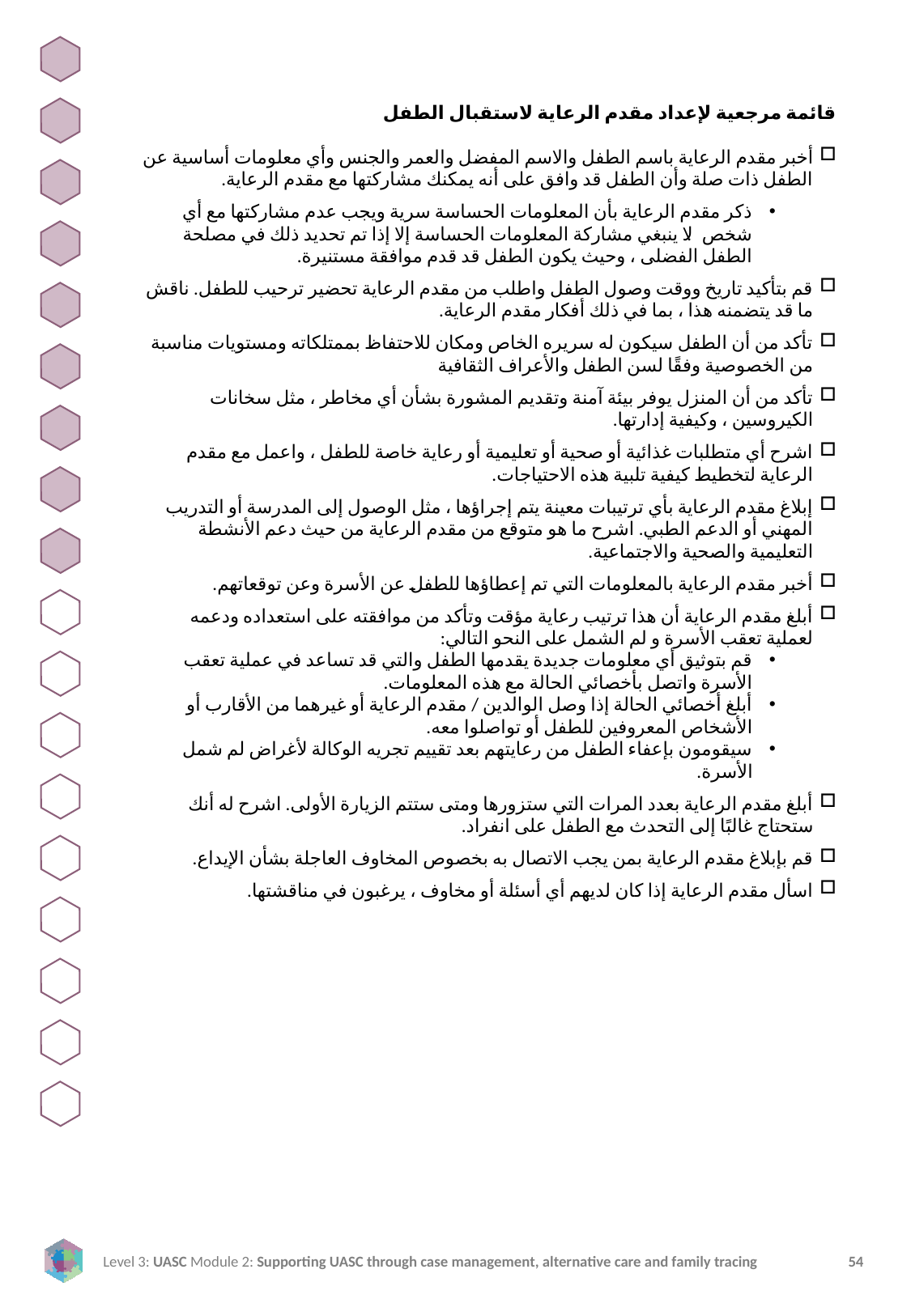

قائمة مرجعية لإعداد مقدم الرعاية لاستقبال الطفل

أخبر مقدم الرعاية باسم الطفل والاسم المفضل والعمر والجنس وأي معلومات أساسية عن الطفل ذات صلة وأن الطفل قد وافق على أنه يمكنك مشاركتها مع مقدم الرعاية.
ذكر مقدم الرعاية بأن المعلومات الحساسة سرية ويجب عدم مشاركتها مع أي شخص. لا ينبغي مشاركة المعلومات الحساسة إلا إذا تم تحديد ذلك في مصلحة الطفل الفضلى ، وحيث يكون الطفل قد قدم موافقة مستنيرة.
قم بتأكيد تاريخ ووقت وصول الطفل واطلب من مقدم الرعاية تحضير ترحيب للطفل. ناقش ما قد يتضمنه هذا ، بما في ذلك أفكار مقدم الرعاية.
تأكد من أن الطفل سيكون له سريره الخاص ومكان للاحتفاظ بممتلكاته ومستويات مناسبة من الخصوصية وفقًا لسن الطفل والأعراف الثقافية
تأكد من أن المنزل يوفر بيئة آمنة وتقديم المشورة بشأن أي مخاطر ، مثل سخانات الكيروسين ، وكيفية إدارتها.
اشرح أي متطلبات غذائية أو صحية أو تعليمية أو رعاية خاصة للطفل ، واعمل مع مقدم الرعاية لتخطيط كيفية تلبية هذه الاحتياجات.
إبلاغ مقدم الرعاية بأي ترتيبات معينة يتم إجراؤها ، مثل الوصول إلى المدرسة أو التدريب المهني أو الدعم الطبي. اشرح ما هو متوقع من مقدم الرعاية من حيث دعم الأنشطة التعليمية والصحية والاجتماعية.
أخبر مقدم الرعاية بالمعلومات التي تم إعطاؤها للطفل عن الأسرة وعن توقعاتهم.
أبلغ مقدم الرعاية أن هذا ترتيب رعاية مؤقت وتأكد من موافقته على استعداده ودعمه لعملية تعقب الأسرة و لم الشمل على النحو التالي:
قم بتوثيق أي معلومات جديدة يقدمها الطفل والتي قد تساعد في عملية تعقب الأسرة واتصل بأخصائي الحالة مع هذه المعلومات.
أبلغ أخصائي الحالة إذا وصل الوالدين / مقدم الرعاية أو غيرهما من الأقارب أو الأشخاص المعروفين للطفل أو تواصلوا معه.
سيقومون بإعفاء الطفل من رعايتهم بعد تقييم تجريه الوكالة لأغراض لم شمل الأسرة.
أبلغ مقدم الرعاية بعدد المرات التي ستزورها ومتى ستتم الزيارة الأولى. اشرح له أنك ستحتاج غالبًا إلى التحدث مع الطفل على انفراد.
قم بإبلاغ مقدم الرعاية بمن يجب الاتصال به بخصوص المخاوف العاجلة بشأن الإيداع.
اسأل مقدم الرعاية إذا كان لديهم أي أسئلة أو مخاوف ، يرغبون في مناقشتها.